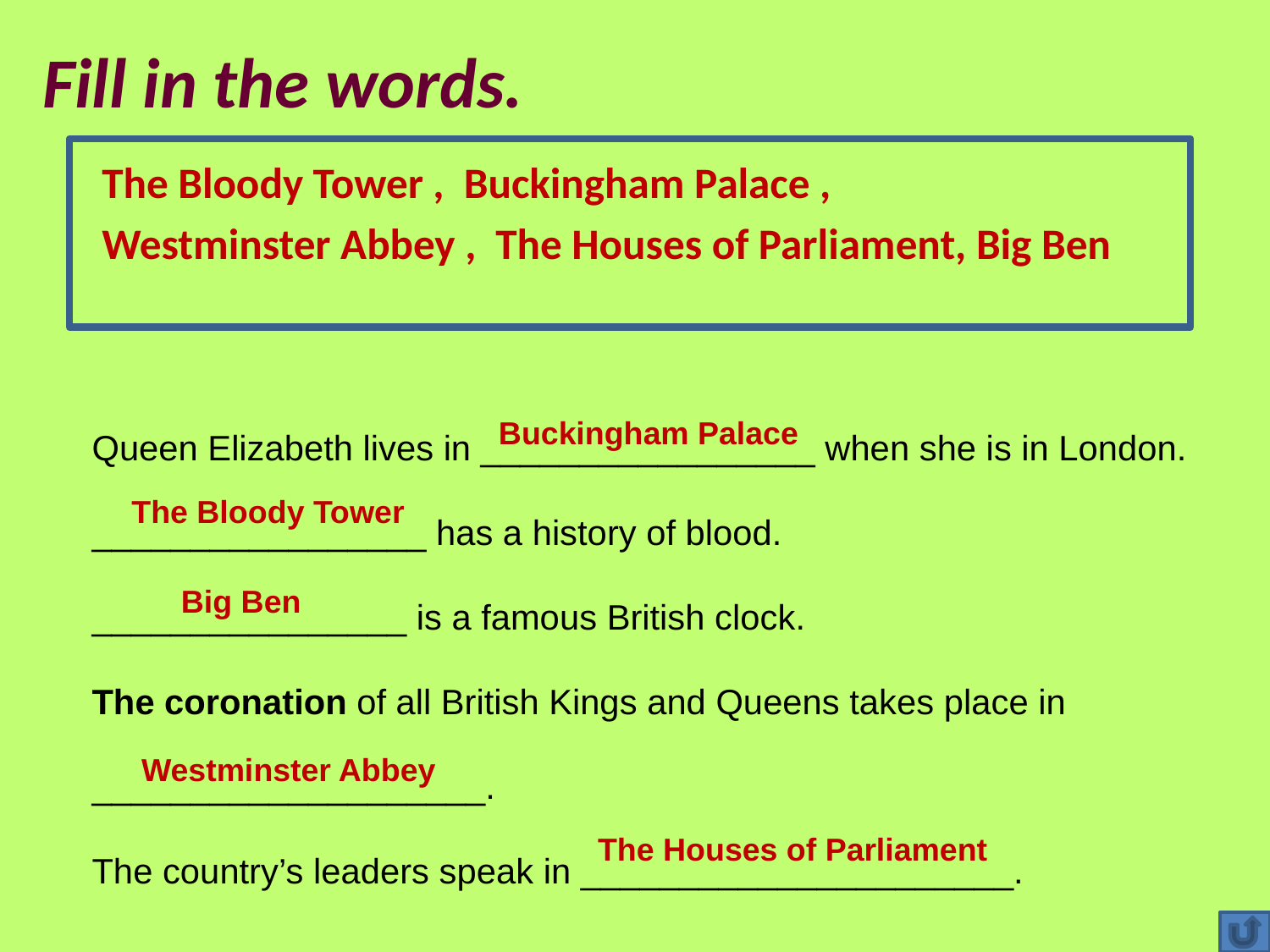

# Fill in the words.

The Bloody Tower ,  Buckingham Palace ,
Westminster Abbey ,  The Houses of Parliament, Big Ben
Queen Elizabeth lives in _________________ when she is in London.
_________________ has a history of blood.
________________ is a famous British clock.
The coronation of all British Kings and Queens takes place in ____________________.
The country’s leaders speak in ______________________.

Buckingham Palace
The Bloody Tower
Big Ben
Westminster Abbey
The Houses of Parliament